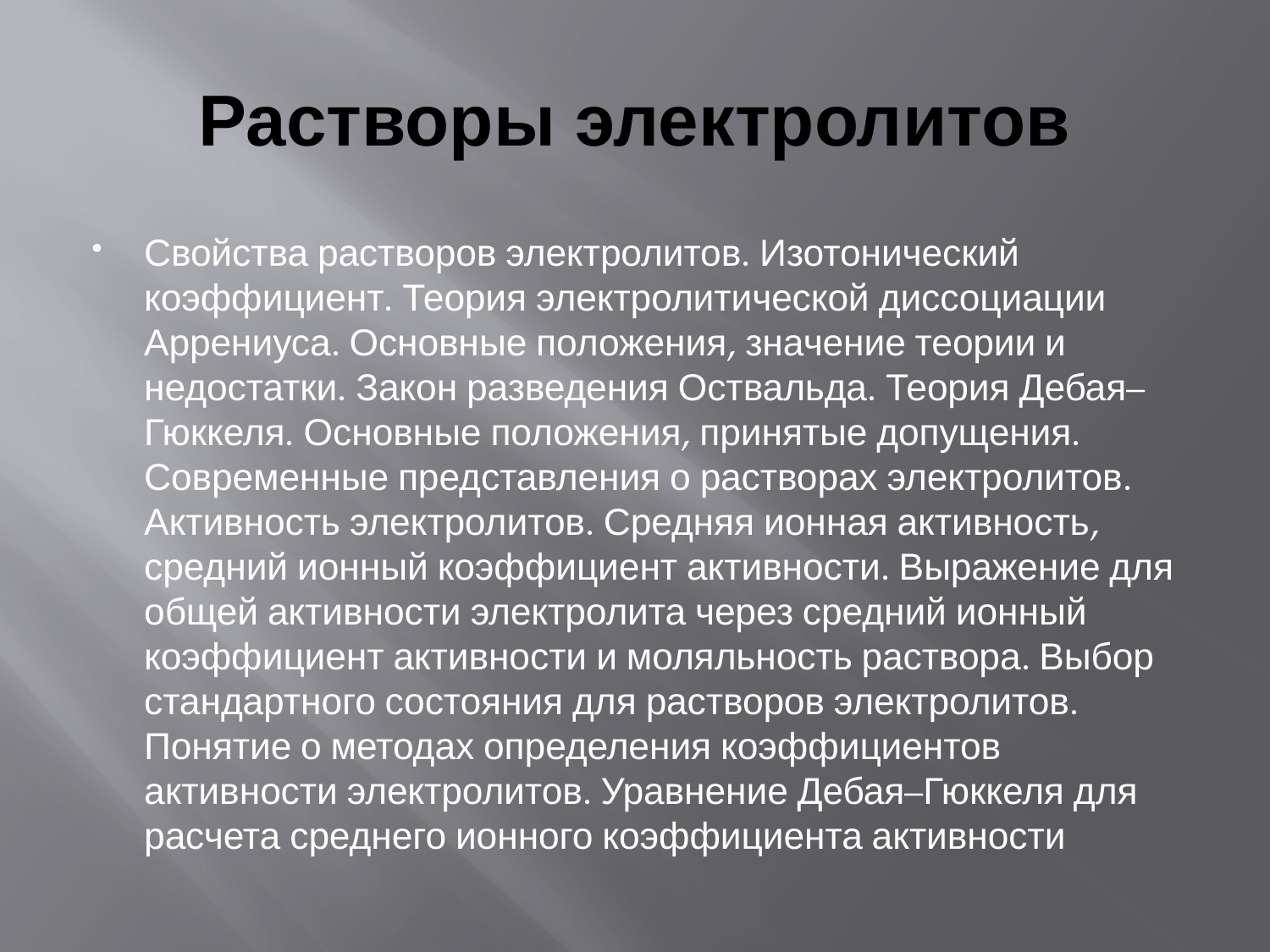

# Растворы электролитов
Свойства растворов электролитов. Изотонический коэффициент. Теория электролитической диссоциации Аррениуса. Основные положения, значение теории и недостатки. Закон разведения Оствальда. Теория Дебая–Гюккеля. Основные положения, принятые допущения. Современные представления о растворах электролитов. Активность электролитов. Средняя ионная активность, средний ионный коэффициент активности. Выражение для общей активности электролита через средний ионный коэффициент активности и моляльность раствора. Выбор стандартного состояния для растворов электролитов. Понятие о методах определения коэффициентов активности электролитов. Уравнение Дебая–Гюккеля для расчета среднего ионного коэффициента активности